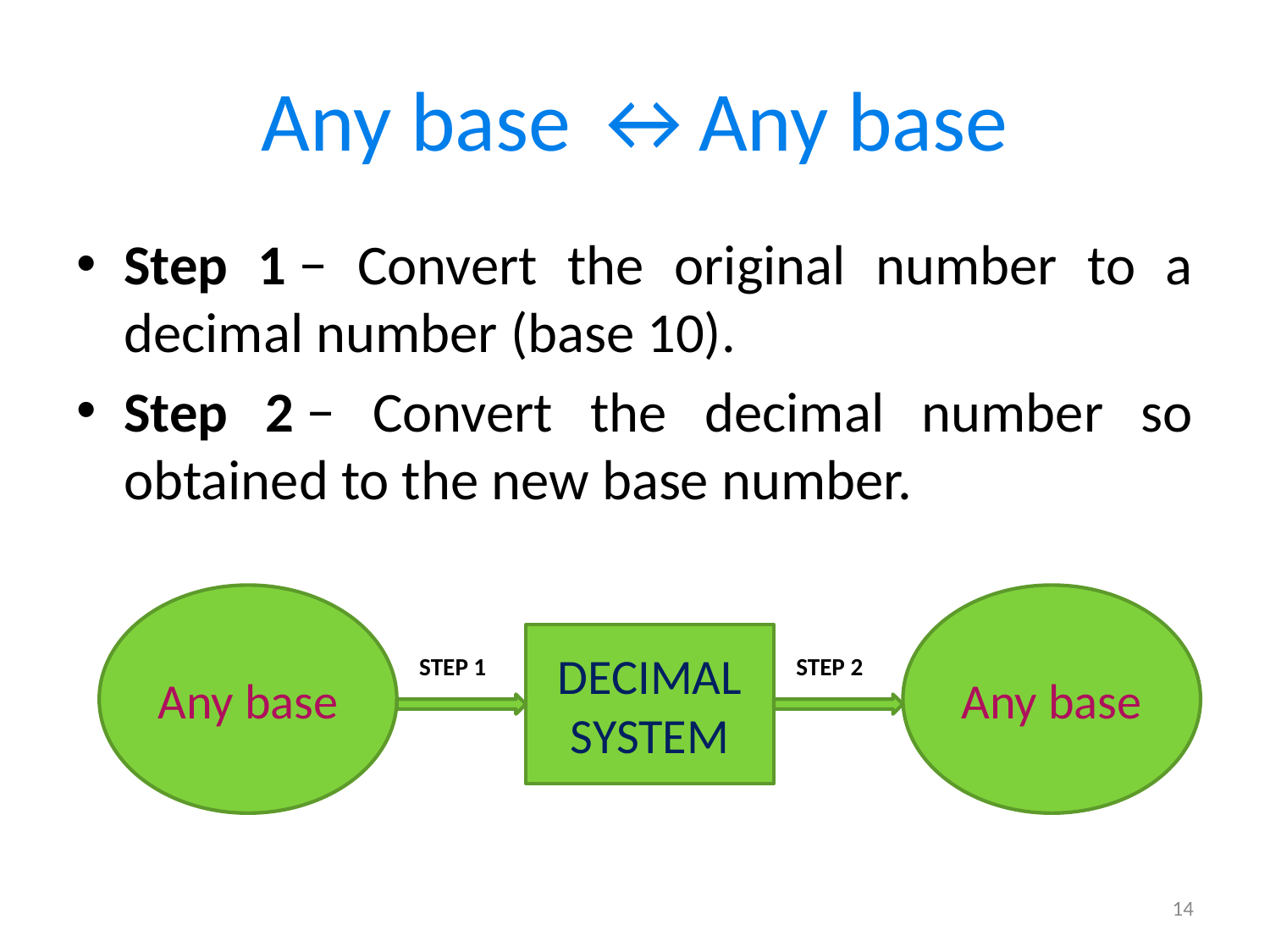

# Any base ↔Any base
Step 1 − Convert the original number to a decimal number (base 10).
Step 2 − Convert the decimal number so obtained to the new base number.

Any base
Any base
DECIMAL SYSTEM
STEP 1
STEP 2

14